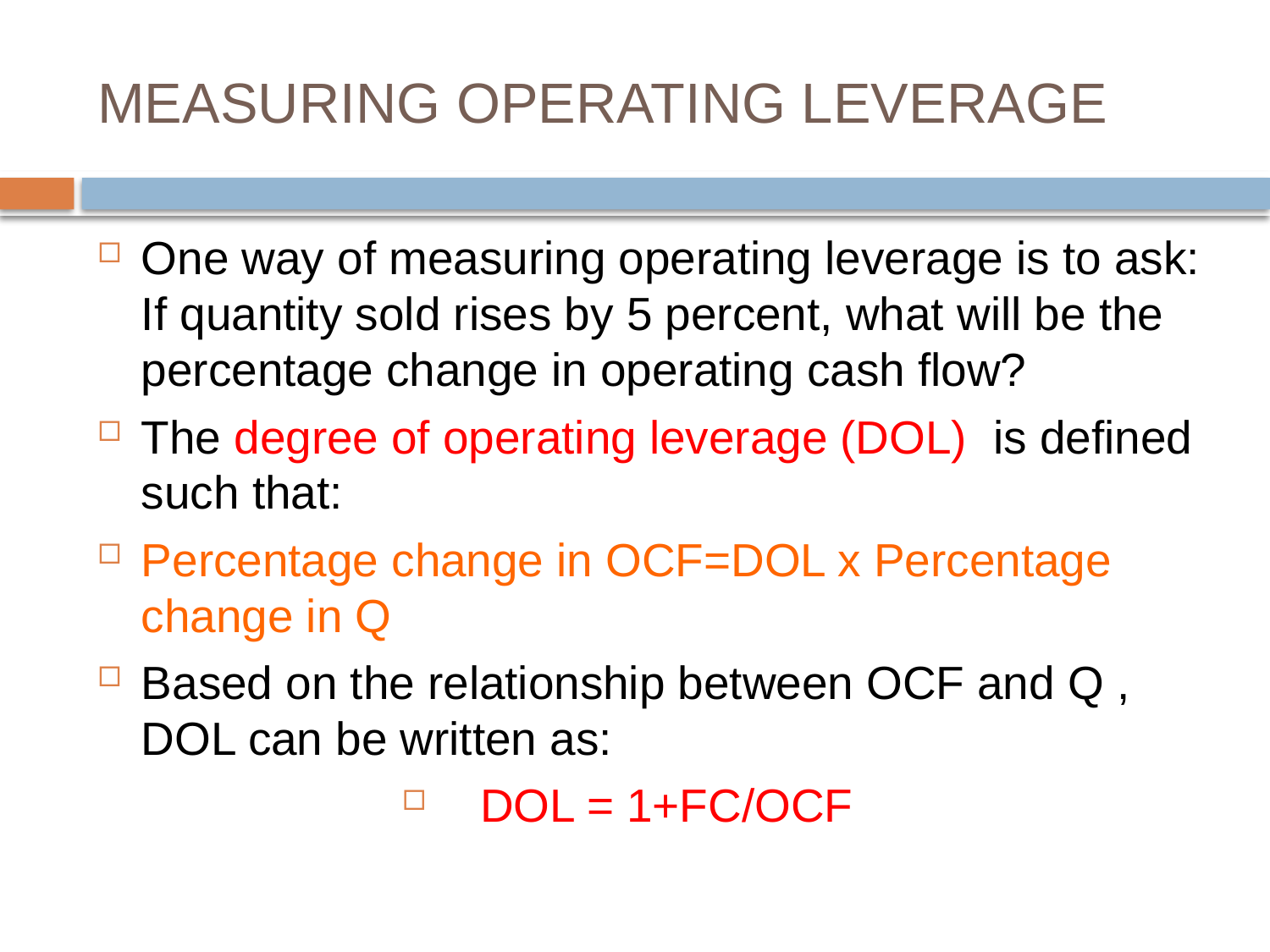

# MEASURING OPERATING LEVERAGE
One way of measuring operating leverage is to ask: If quantity sold rises by 5 percent, what will be the percentage change in operating cash flow?
The degree of operating leverage (DOL)  is defined such that:
Percentage change in OCF=DOL x Percentage change in Q
Based on the relationship between OCF and Q , DOL can be written as:
DOL = 1+FC/OCF